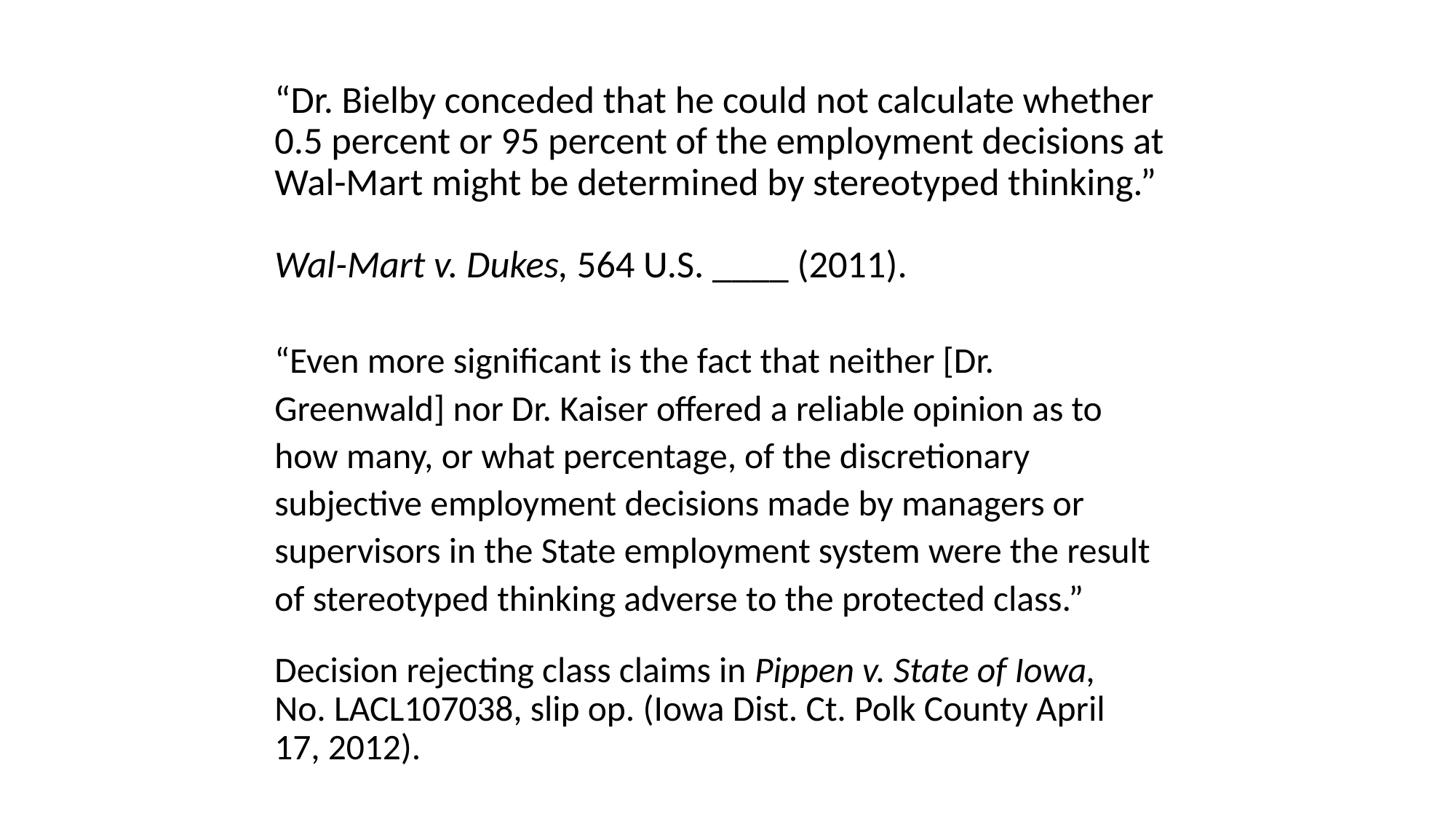

# “Dr. Bielby conceded that he could not calculate whether 0.5 percent or 95 percent of the employment decisions at Wal-Mart might be determined by stereotyped thinking.” Wal-Mart v. Dukes, 564 U.S. ____ (2011).
“Even more significant is the fact that neither [Dr. Greenwald] nor Dr. Kaiser offered a reliable opinion as to how many, or what percentage, of the discretionary subjective employment decisions made by managers or supervisors in the State employment system were the result of stereotyped thinking adverse to the protected class.”
Decision rejecting class claims in Pippen v. State of Iowa, No. LACL107038, slip op. (Iowa Dist. Ct. Polk County April 17, 2012).